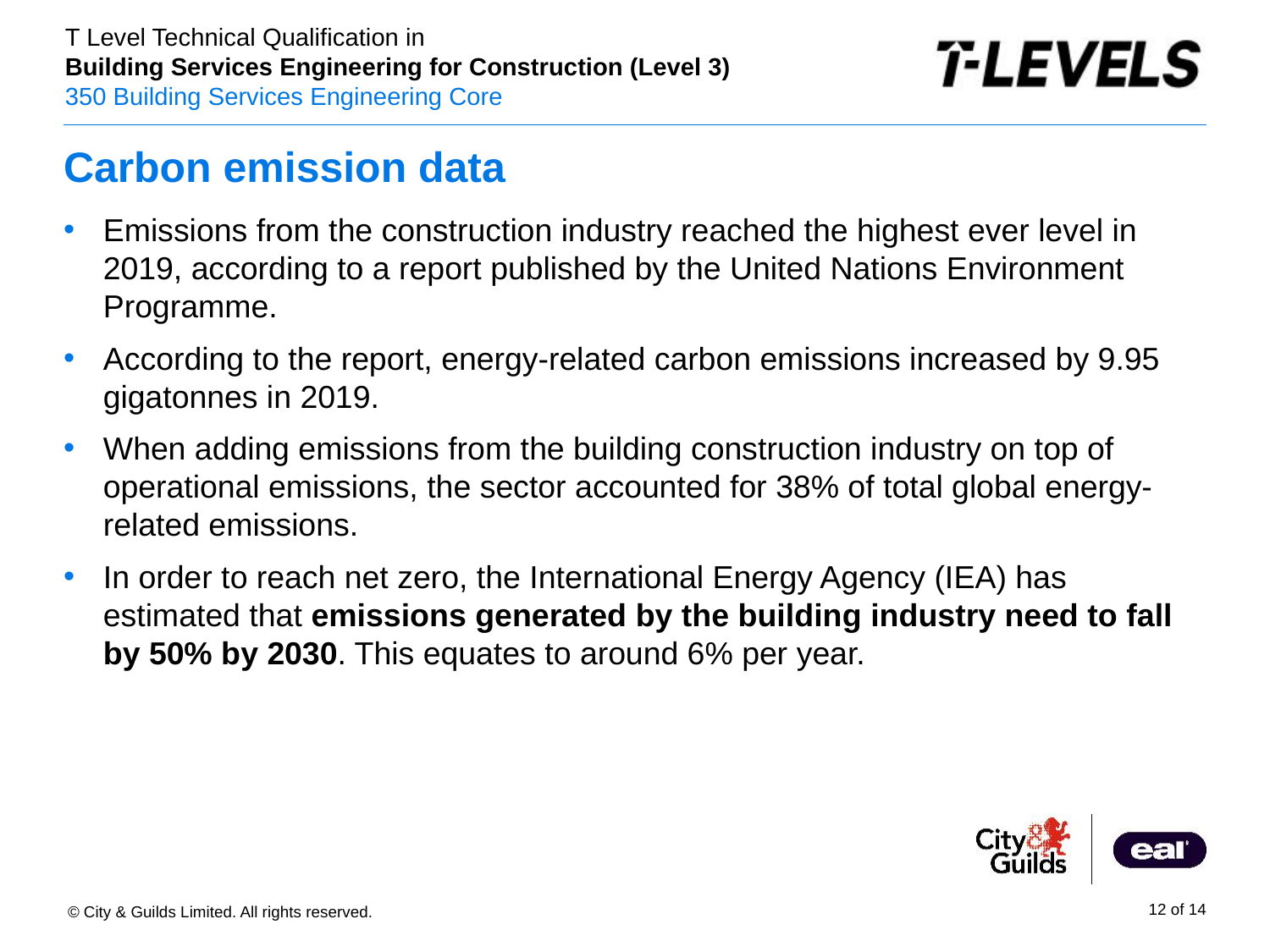

# Carbon emission data
Emissions from the construction industry reached the highest ever level in 2019, according to a report published by the United Nations Environment Programme.
According to the report, energy-related carbon emissions increased by 9.95 gigatonnes in 2019.
When adding emissions from the building construction industry on top of operational emissions, the sector accounted for 38% of total global energy-related emissions.
In order to reach net zero, the International Energy Agency (IEA) has estimated that emissions generated by the building industry need to fall by 50% by 2030. This equates to around 6% per year.